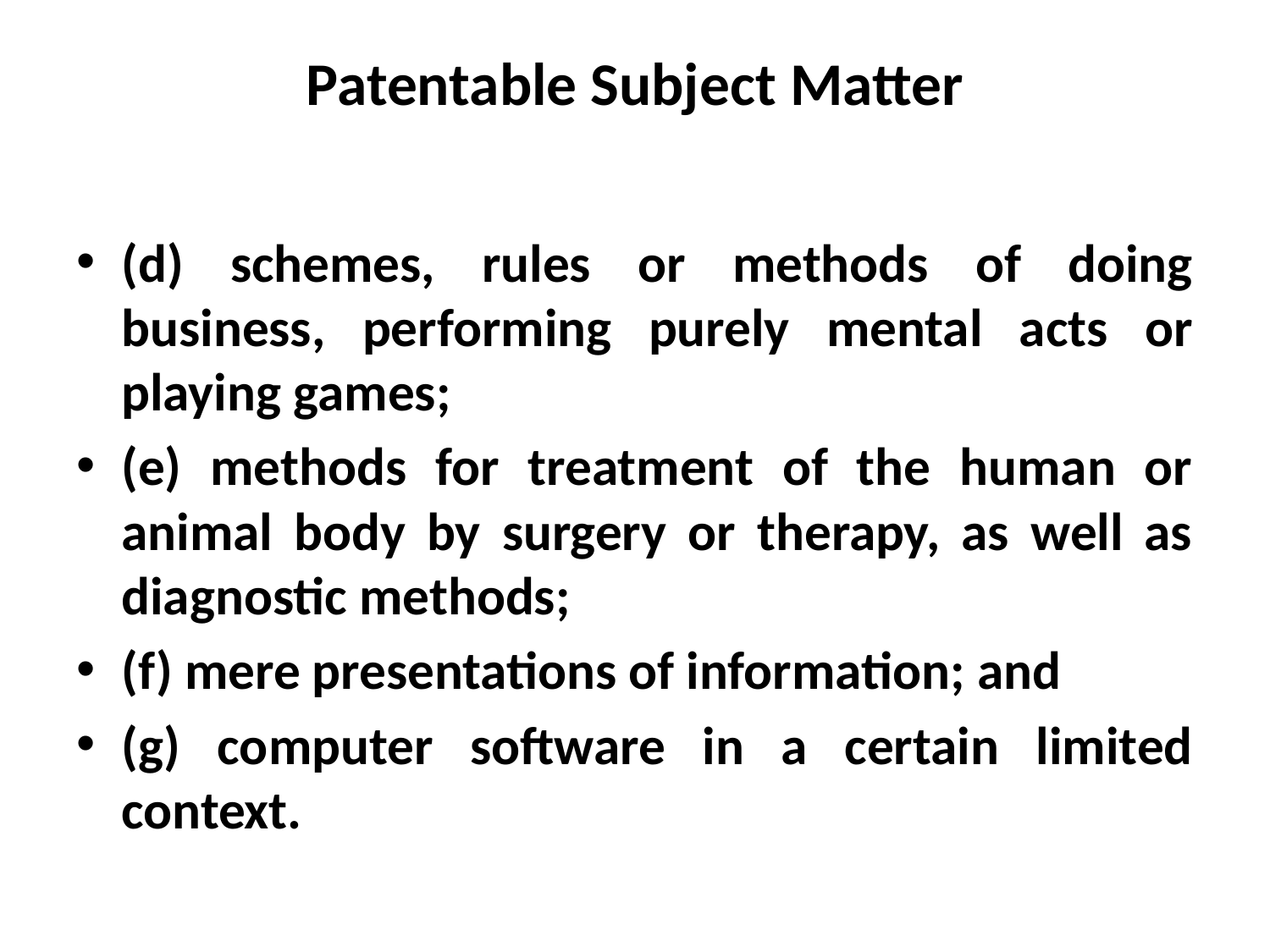

# Patentable Subject Matter
(d) schemes, rules or methods of doing business, performing purely mental acts or playing games;
(e) methods for treatment of the human or animal body by surgery or therapy, as well as diagnostic methods;
(f) mere presentations of information; and
(g) computer software in a certain limited context.